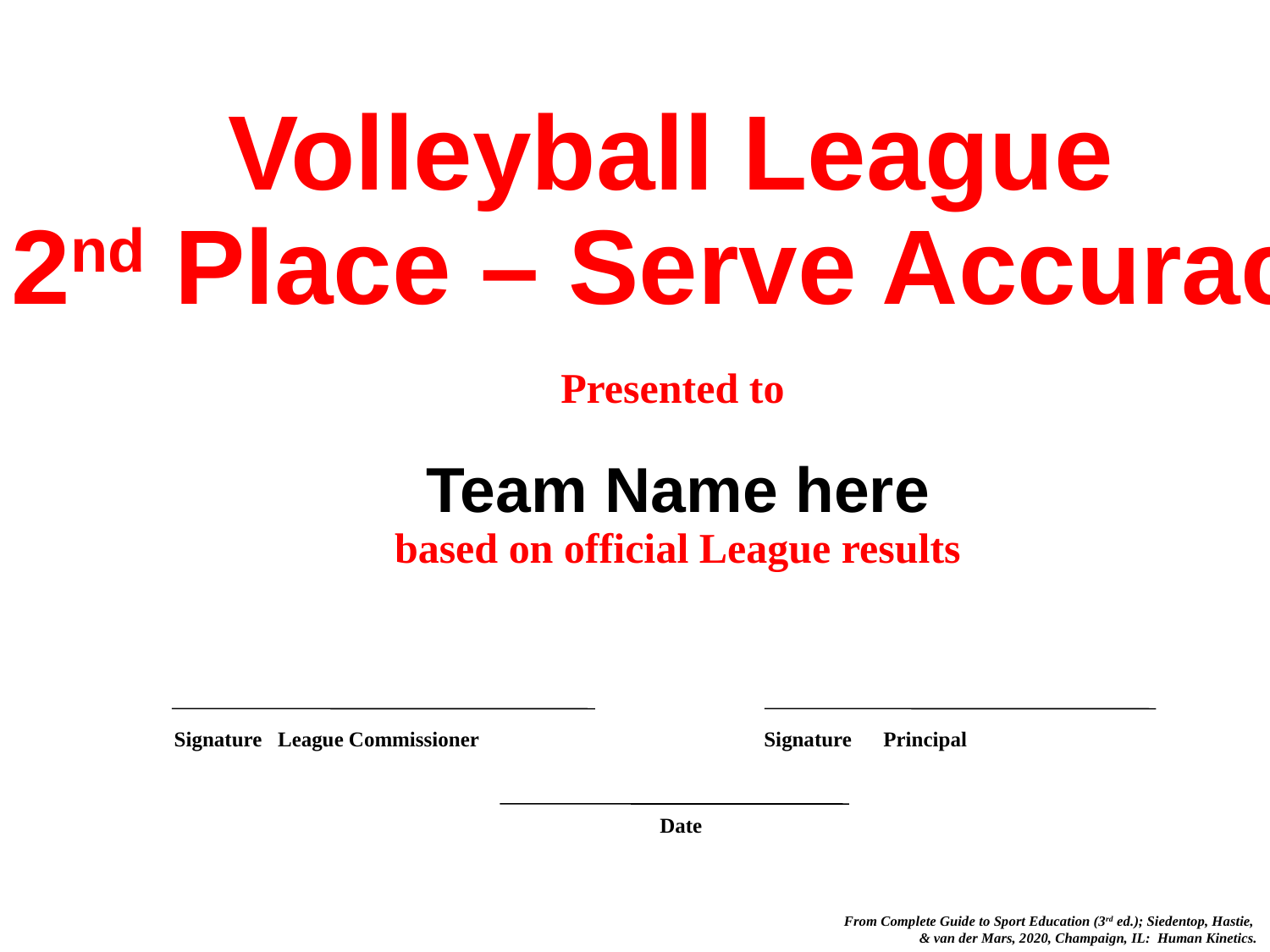

Volleyball League
2nd Place – Serve Accuracy
Presented to

Team Name here
based on official League results

Signature   League Commissioner
Signature      Principal

Date